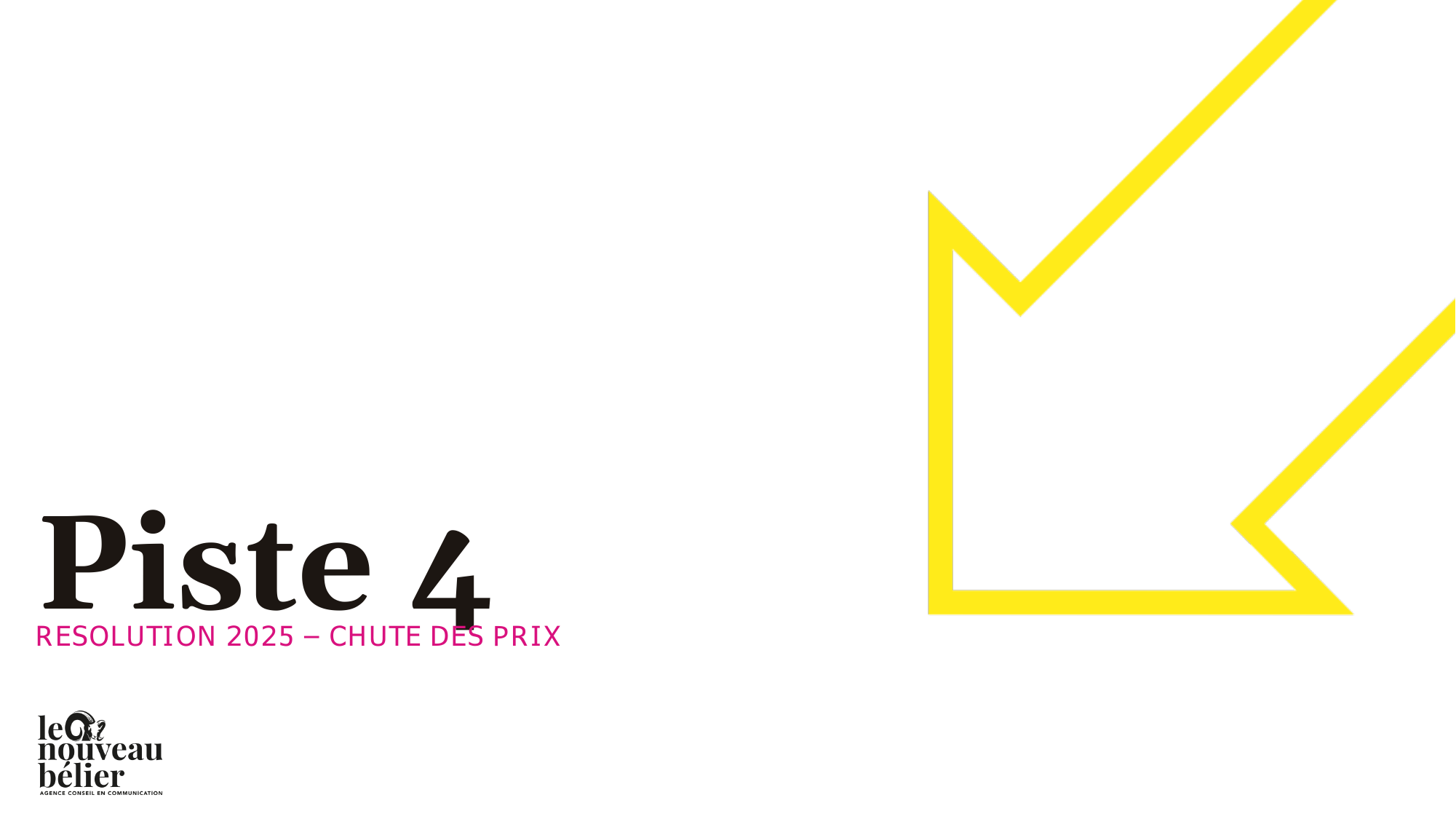

# Piste 4
Resolution 2025 – chute des prix